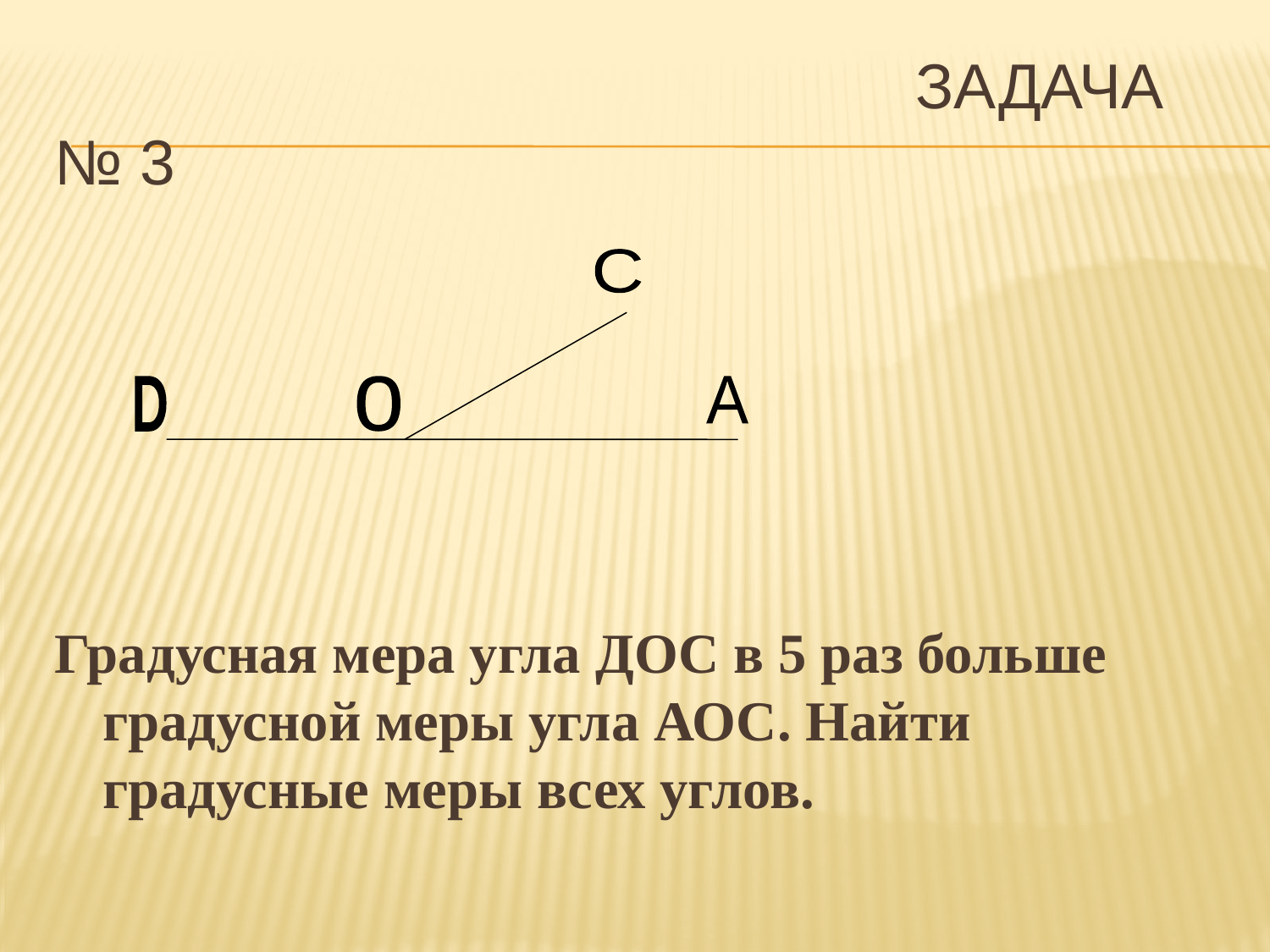

# Задача № 3

Градусная мера угла ДОС в 5 раз больше градусной меры угла АОС. Найти градусные меры всех углов.

С

D
о
А